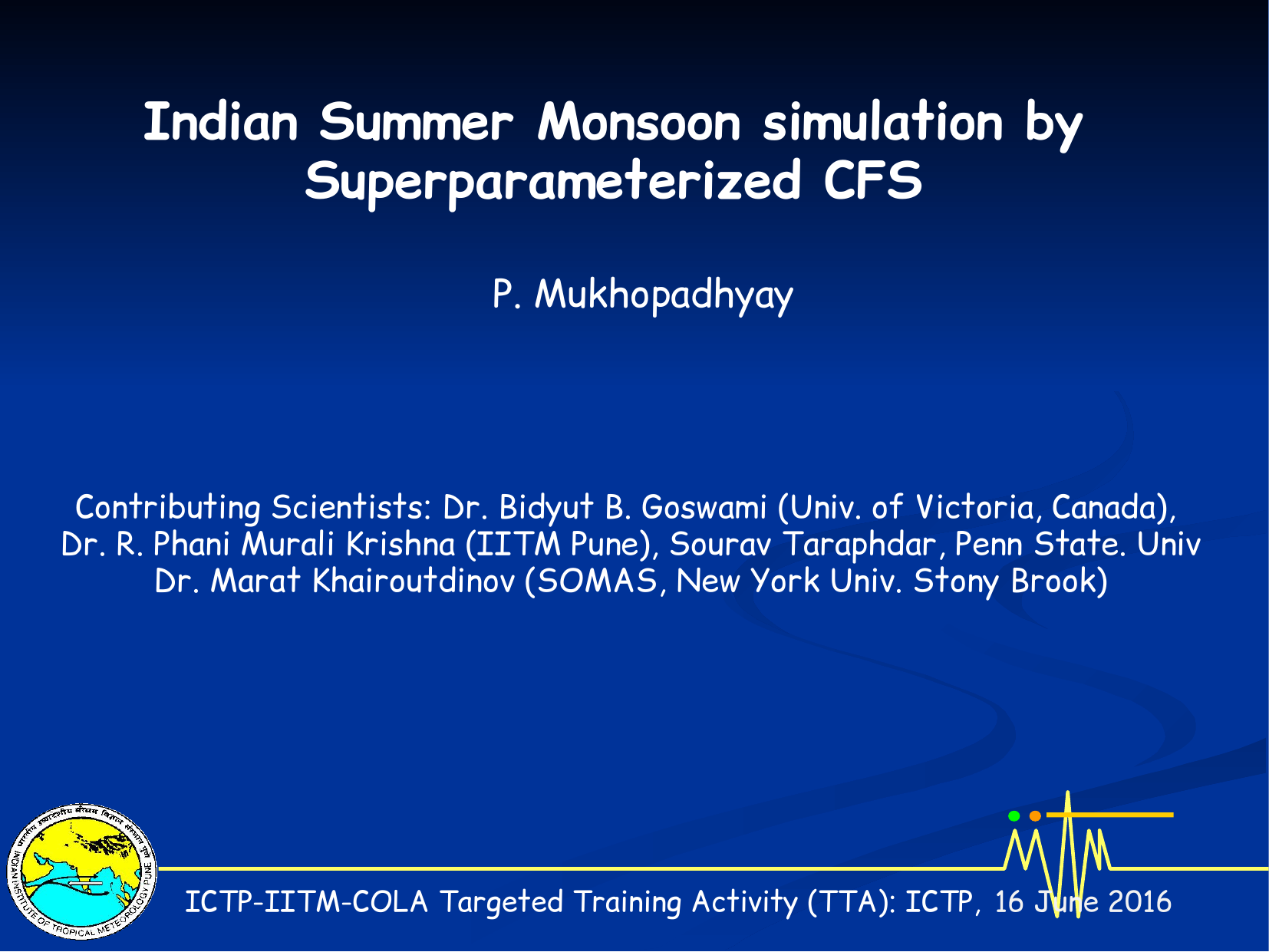

Indian Summer Monsoon simulation by
Superparameterized CFS
P. Mukhopadhyay

Contributing Scientists: Dr. Bidyut B. Goswami (Univ. of Victoria, Canada),
Dr. R. Phani Murali Krishna (IITM Pune), Sourav Taraphdar, Penn State. Univ
Dr. Marat Khairoutdinov (SOMAS, New York Univ. Stony Brook)

 ICTP-IITM-COLA Targeted Training Activity (TTA): ICTP, 16 June 2016